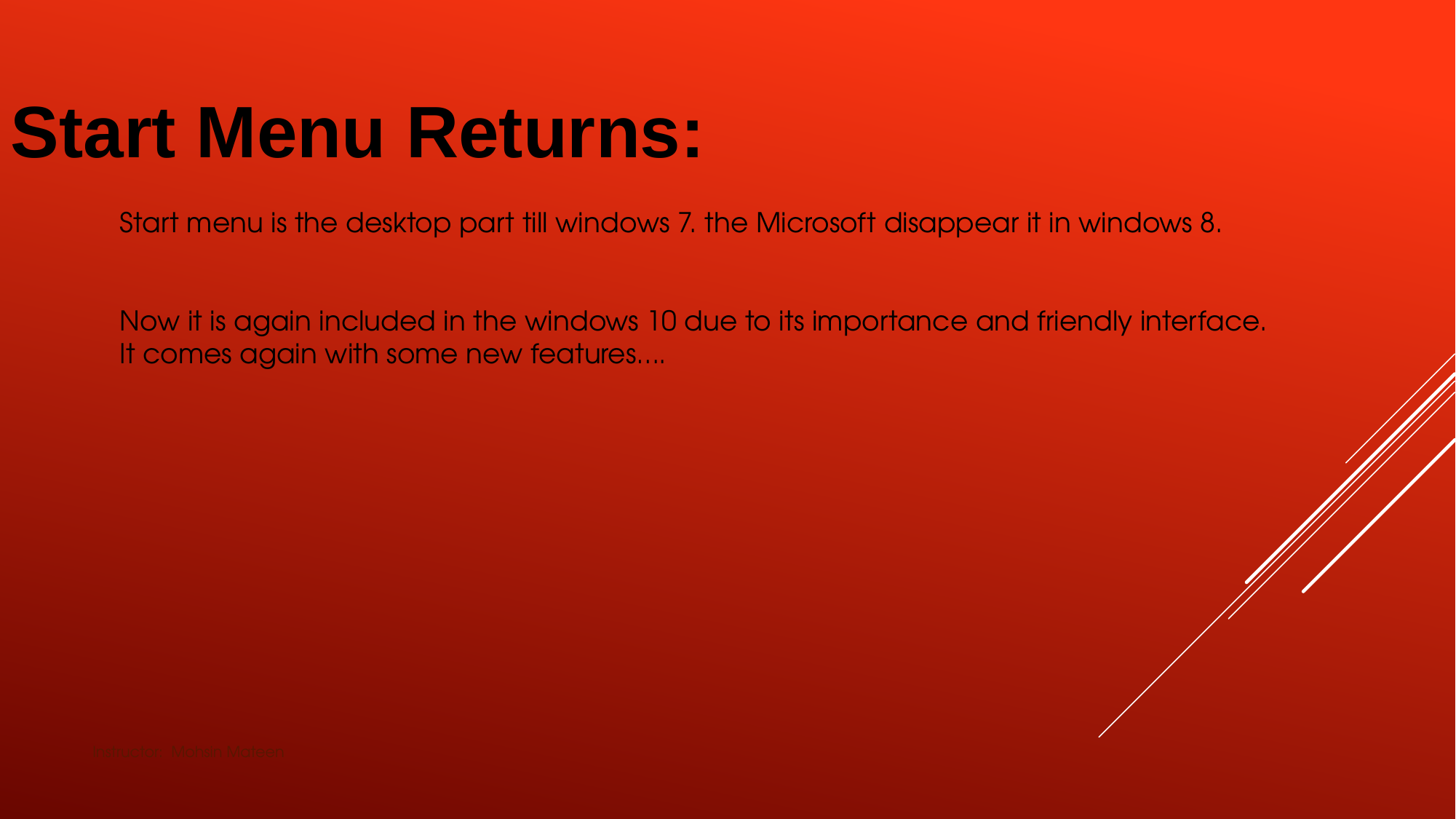

Start Menu Returns:

	Start menu is the desktop part till windows 7. the Microsoft disappear it in windows 8.

	Now it is again included in the windows 10 due to its importance and friendly interface.
	It comes again with some new features….

Instructor:  Mohsin Mateen